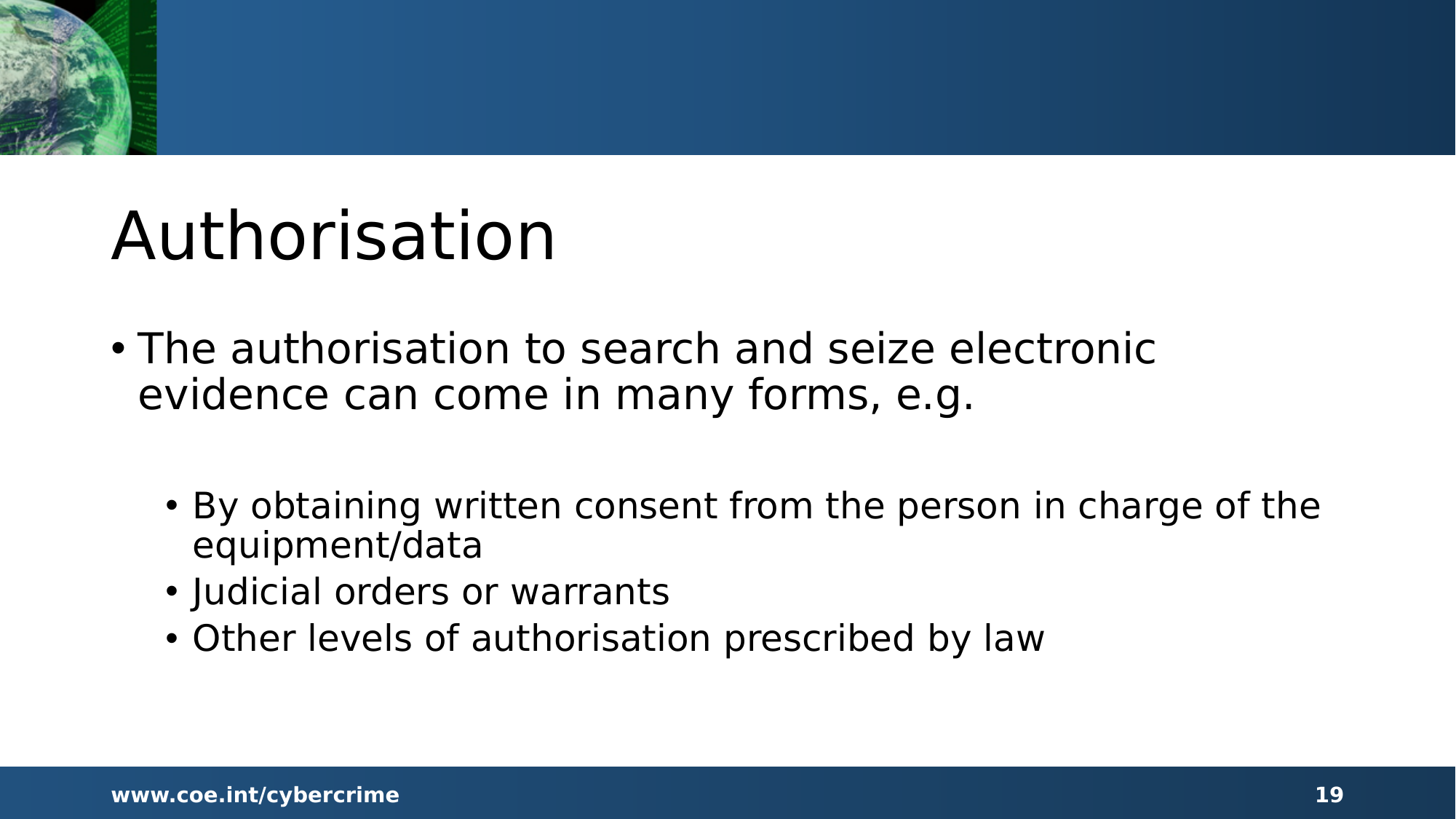

# Authorisation
The authorisation to search and seize electronic evidence can come in many forms, e.g.

By obtaining written consent from the person in charge of the equipment/data
Judicial orders or warrants
Other levels of authorisation prescribed by law
www.coe.int/cybercrime
19